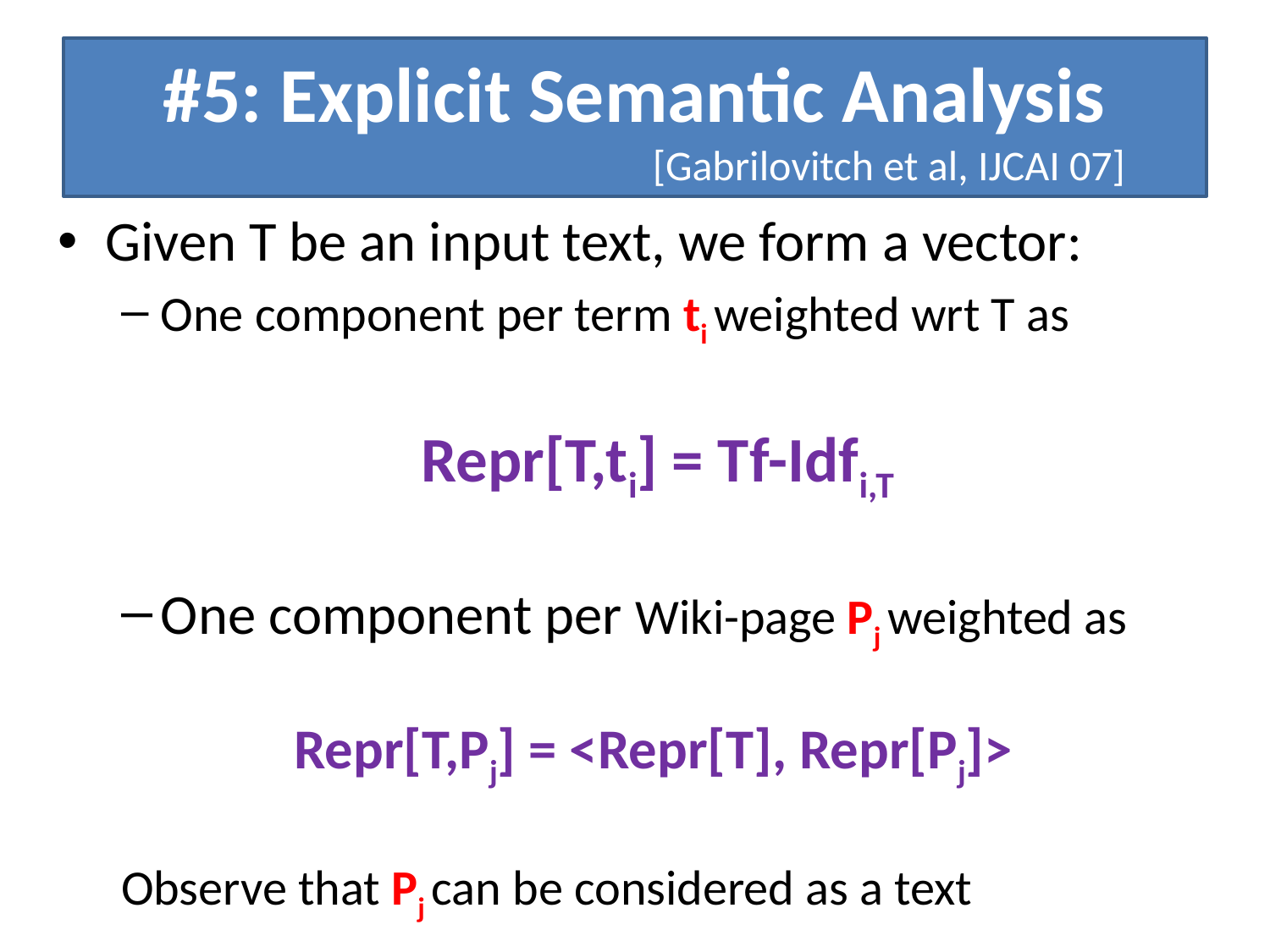

#
#5: Explicit Semantic Analysis
				[Gabrilovitch et al, IJCAI 07]
Given T be an input text, we form a vector:
One component per term ti weighted wrt T as

Repr[T,ti] = Tf-Idfi,T

One component per Wiki-page Pj weighted as

Repr[T,Pj] = <Repr[T], Repr[Pj]>

Observe that Pj can be considered as a text